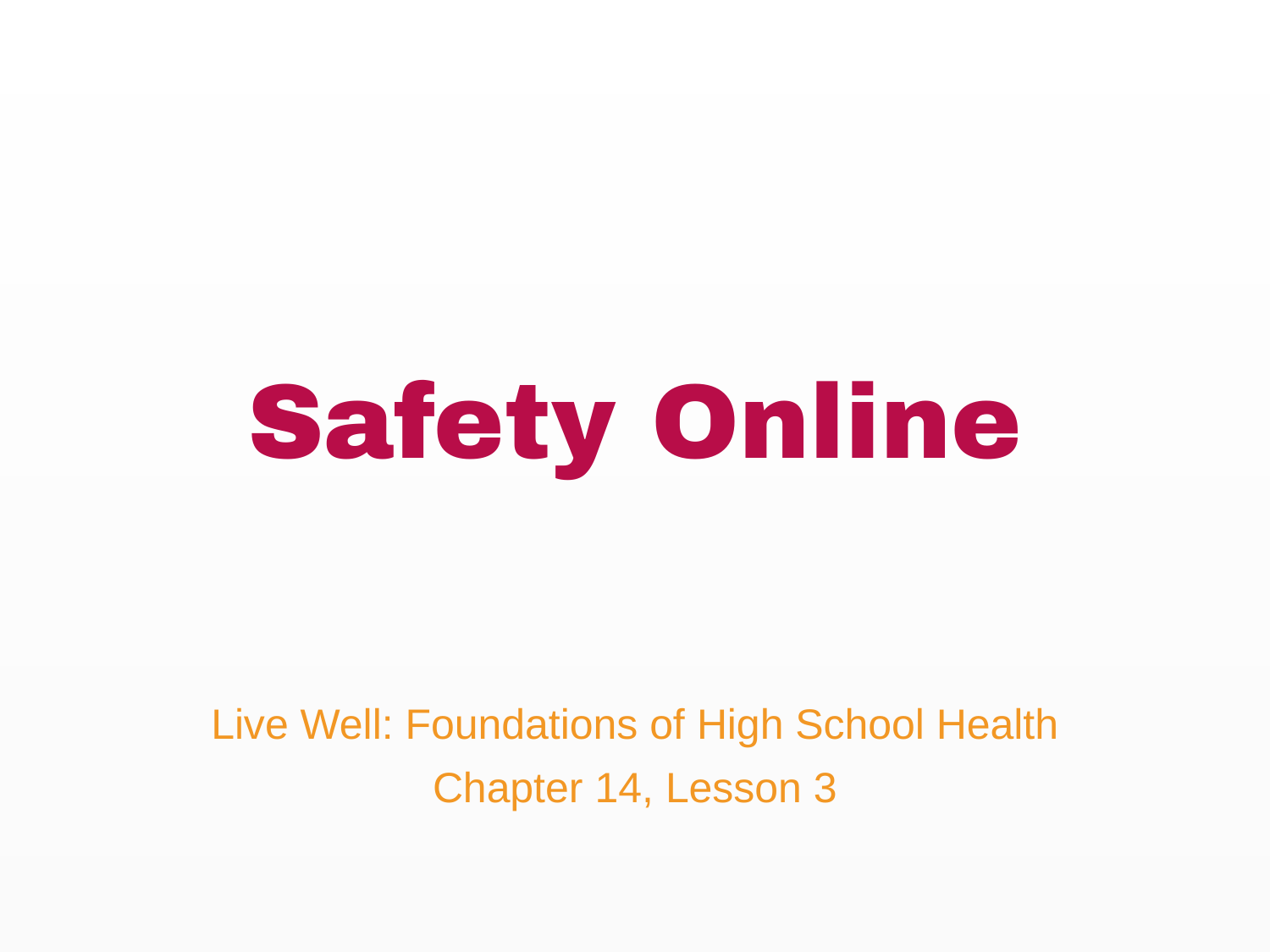

# Safety Online
Live Well: Foundations of High School Health
Chapter 14, Lesson 3